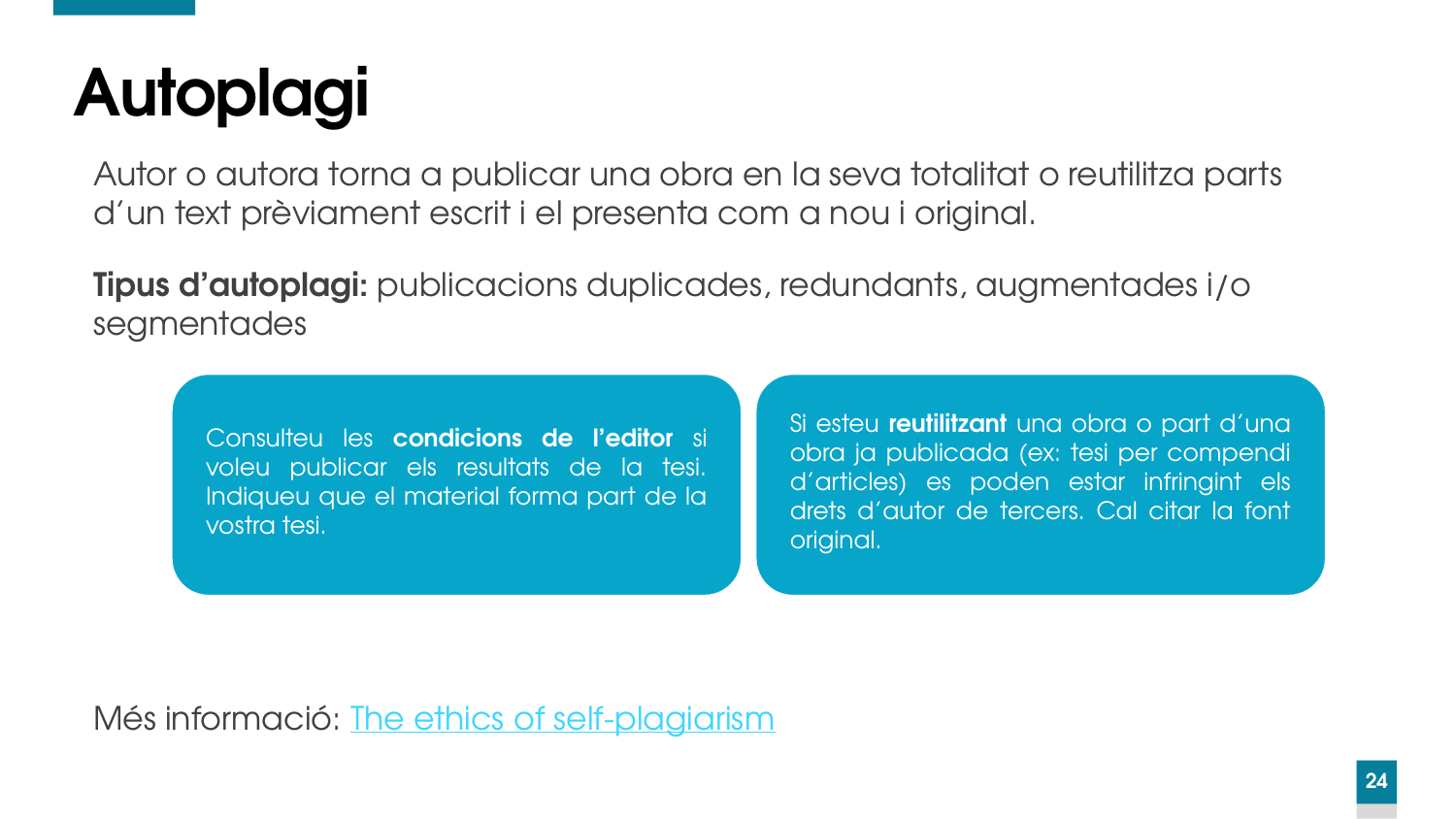

# Autoplagi
Autor o autora torna a publicar una obra en la seva totalitat o reutilitza parts d’un text prèviament escrit i el presenta com a nou i original.
Tipus d’autoplagi: publicacions duplicades, redundants, augmentades i/o segmentades

Més informació: The ethics of self-plagiarism

Consulteu les condicions de l’editor si voleu publicar els resultats de la tesi. Indiqueu que el material forma part de la vostra tesi.

Si esteu reutilitzant una obra o part d’una obra ja publicada (ex: tesi per compendi d’articles) es poden estar infringint els drets d’autor de tercers. Cal citar la font original.